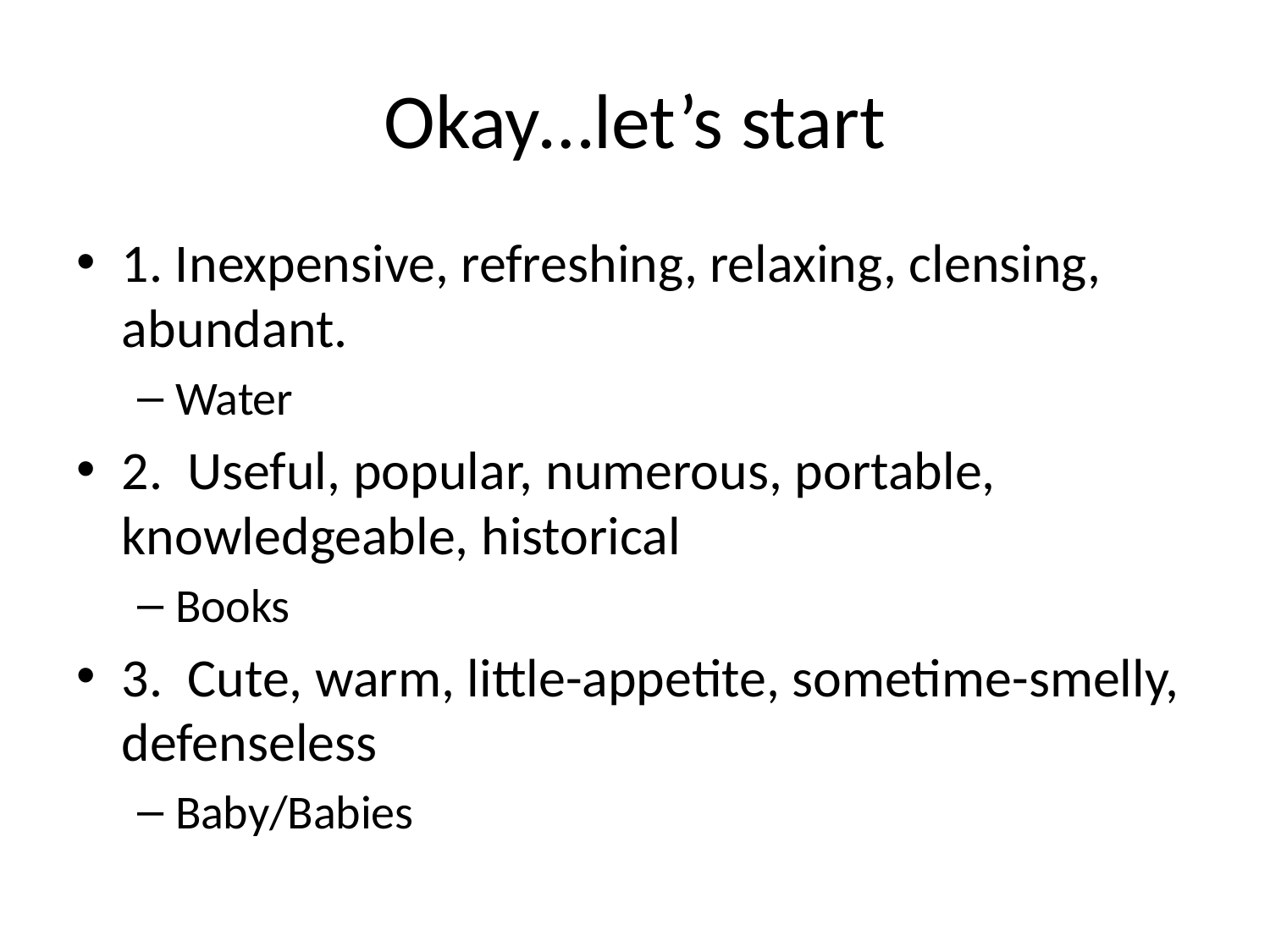

# Okay…let’s start
1. Inexpensive, refreshing, relaxing, clensing, abundant.
Water
2.  Useful, popular, numerous, portable, knowledgeable, historical
Books
3.  Cute, warm, little-appetite, sometime-smelly, defenseless
Baby/Babies